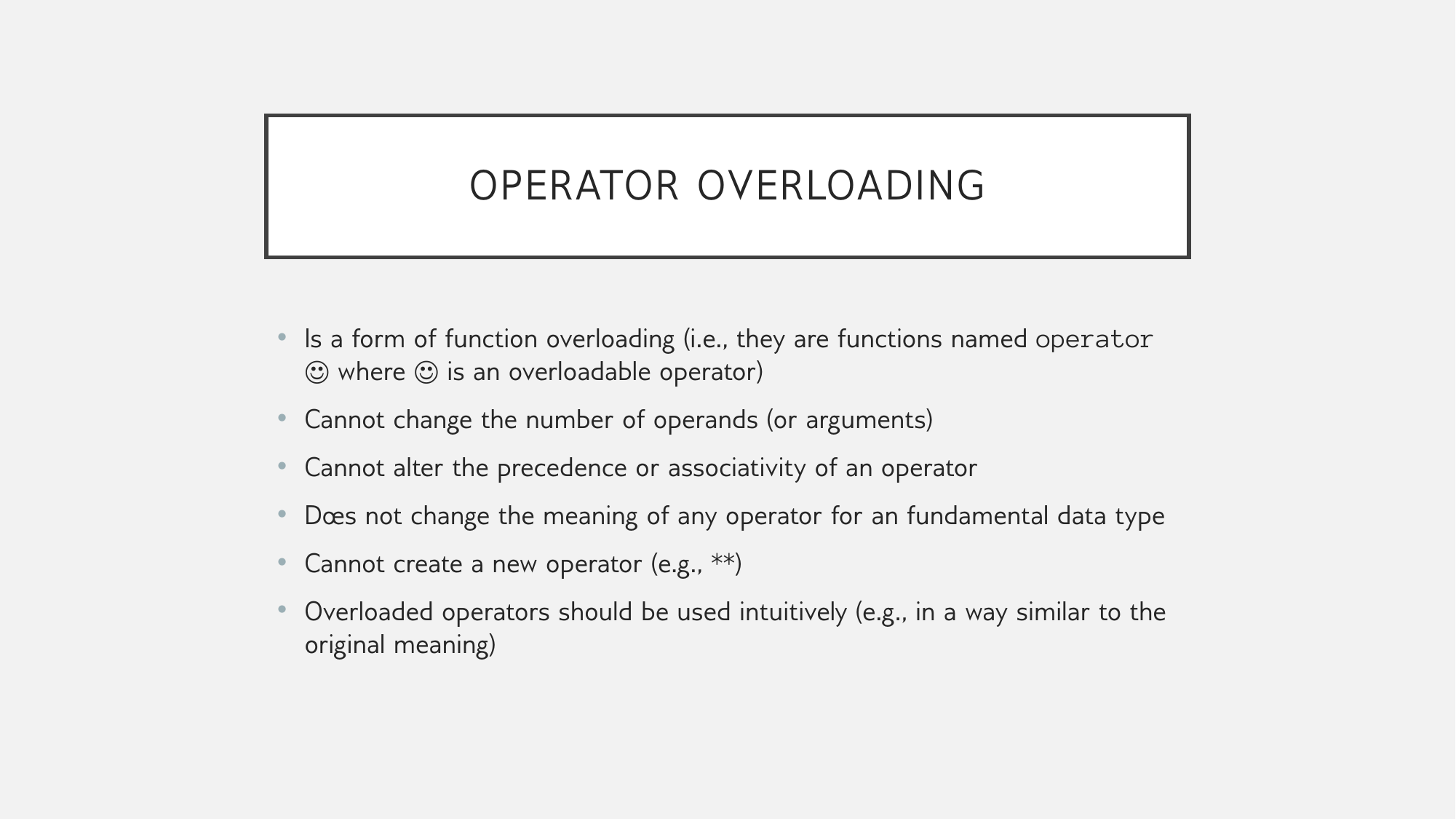

# Operator Overloading
Is a form of function overloading (i.e., they are functions named operator☺ where ☺ is an overloadable operator)
Cannot change the number of operands (or arguments)
Cannot alter the precedence or associativity of an operator
Does not change the meaning of any operator for an fundamental data type
Cannot create a new operator (e.g., **)
Overloaded operators should be used intuitively (e.g., in a way similar to the original meaning)